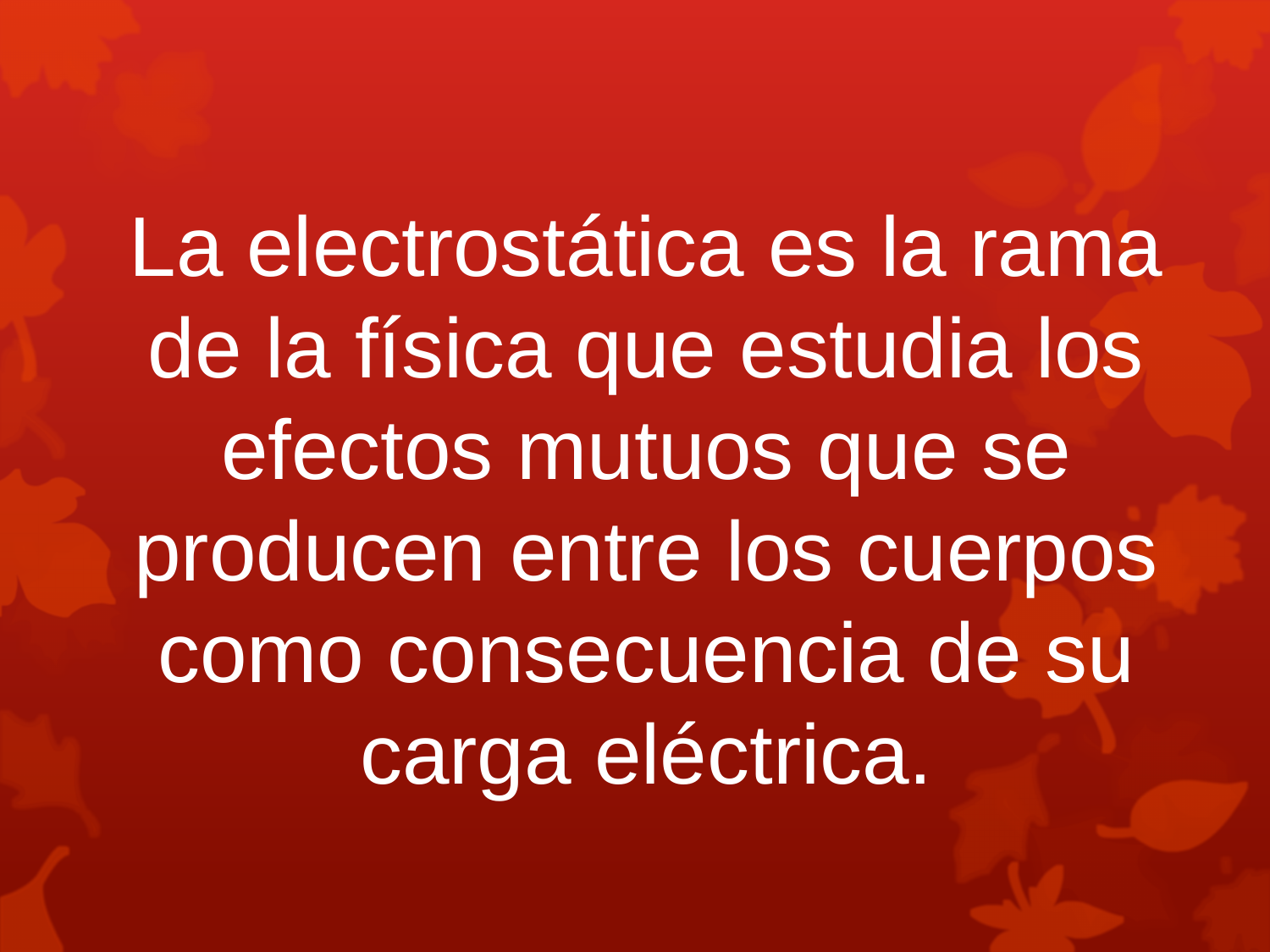

La electrostática es la rama de la física que estudia los efectos mutuos que se producen entre los cuerpos como consecuencia de su carga eléctrica.